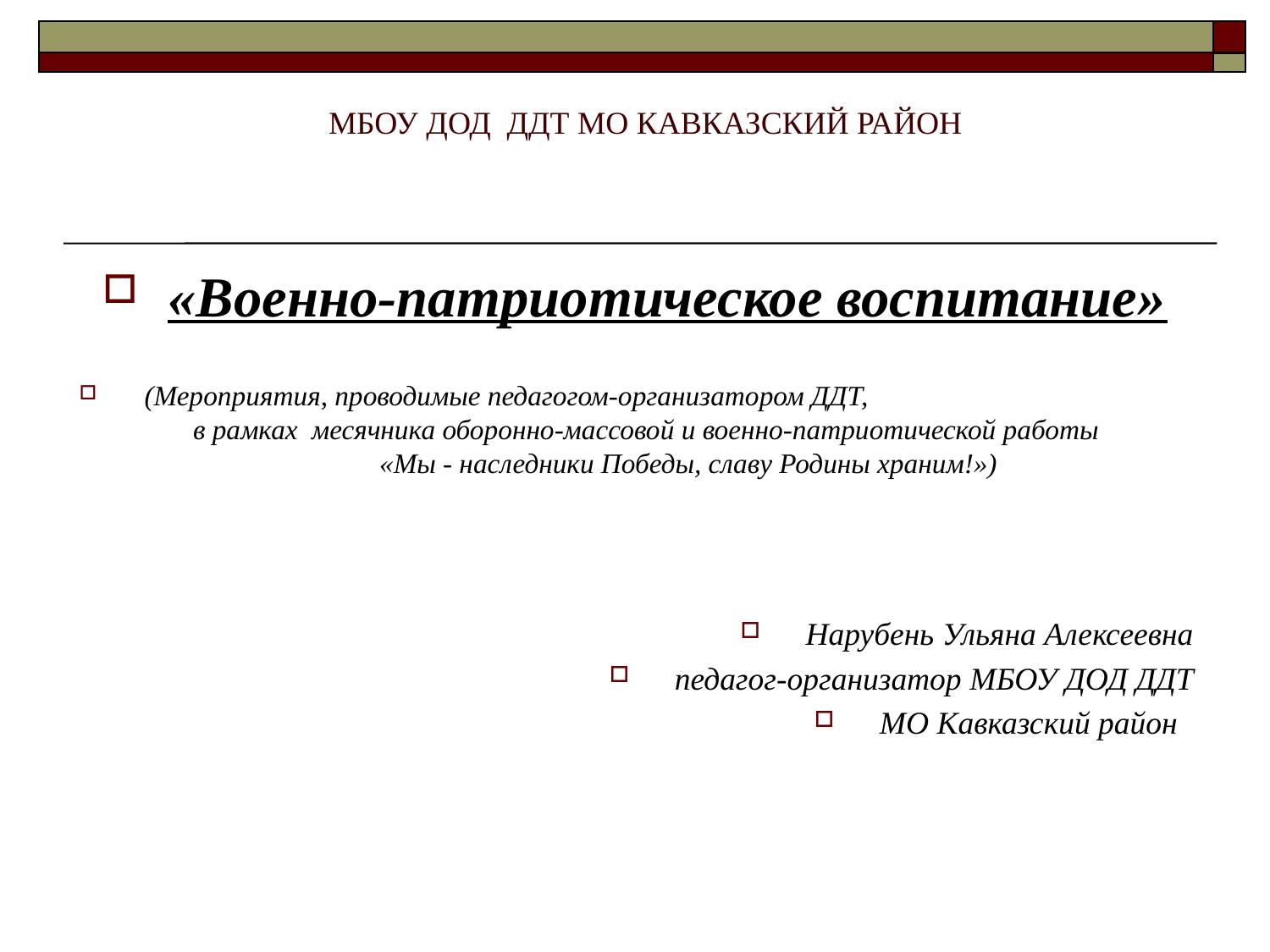

«Военно-патриотическое воспитание»

(Мероприятия, проводимые педагогом-организатором ДДТ,                                                      в рамках  месячника оборонно-массовой и военно-патриотической работы                      «Мы - наследники Победы, славу Родины храним!»)

Нарубень Ульяна Алексеевна
педагог-организатор МБОУ ДОД ДДТ
МО Кавказский район
МБОУ ДОД  ДДТ МО КАВКАЗСКИЙ РАЙОН